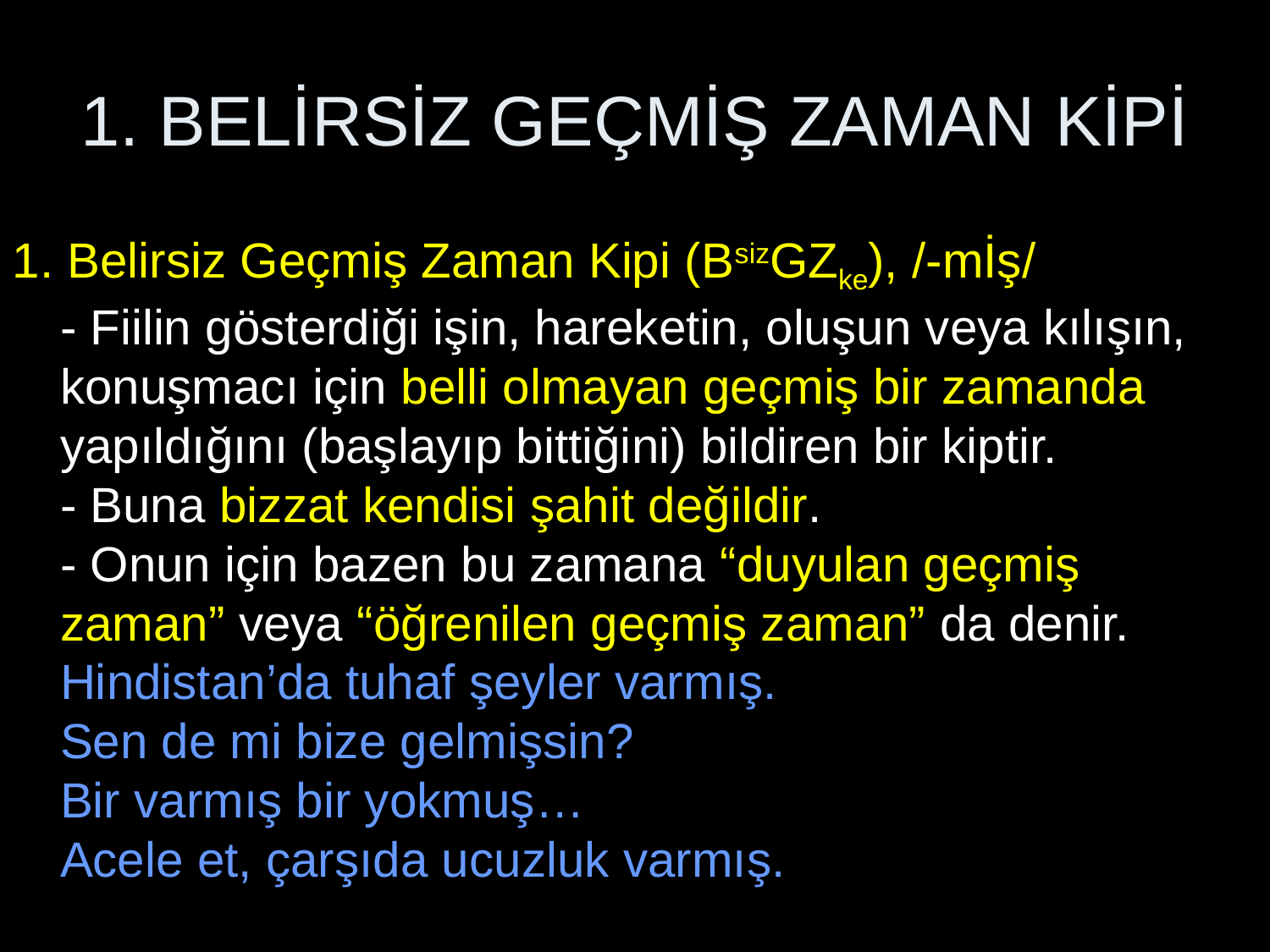

# 1. BELİRSİZ GEÇMİŞ ZAMAN KİPİ
1. Belirsiz Geçmiş Zaman Kipi (BsizGZke), /-mİş/
- Fiilin gösterdiği işin, hareketin, oluşun veya kılışın, konuşmacı için belli olmayan geçmiş bir zamanda yapıldığını (başlayıp bittiğini) bildiren bir kiptir.
- Buna bizzat kendisi şahit değildir.
- Onun için bazen bu zamana “duyulan geçmiş zaman” veya “öğrenilen geçmiş zaman” da denir.
Hindistan’da tuhaf şeyler varmış.
Sen de mi bize gelmişsin?
Bir varmış bir yokmuş…
Acele et, çarşıda ucuzluk varmış.